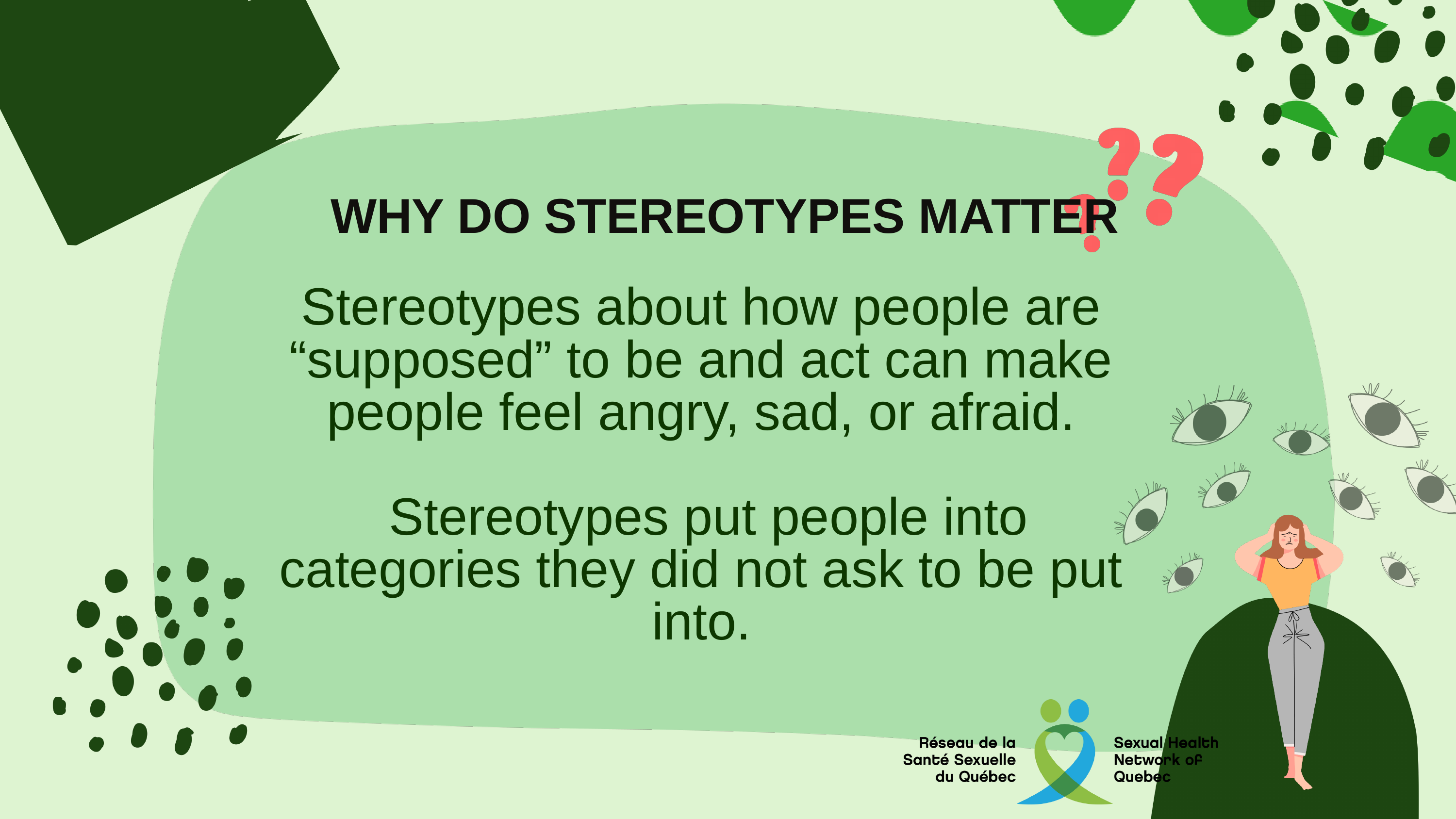

WHY DO STEREOTYPES MATTER
Stereotypes about how people are “supposed” to be and act can make people feel angry, sad, or afraid.

 Stereotypes put people into categories they did not ask to be put into.